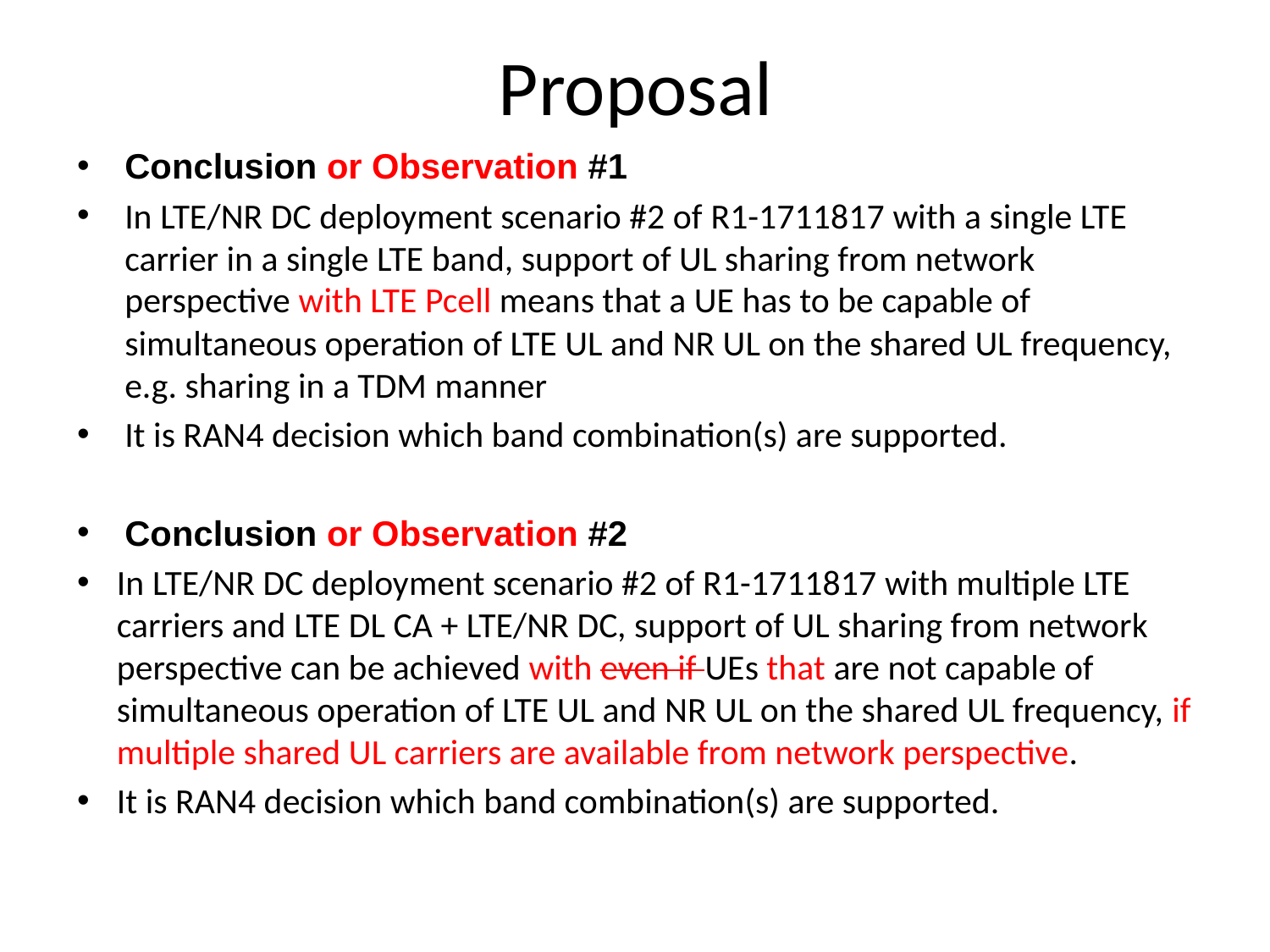

# Proposal
Conclusion or Observation #1
In LTE/NR DC deployment scenario #2 of R1-1711817 with a single LTE carrier in a single LTE band, support of UL sharing from network perspective with LTE Pcell means that a UE has to be capable of simultaneous operation of LTE UL and NR UL on the shared UL frequency, e.g. sharing in a TDM manner
It is RAN4 decision which band combination(s) are supported.

Conclusion or Observation #2
In LTE/NR DC deployment scenario #2 of R1-1711817 with multiple LTE carriers and LTE DL CA + LTE/NR DC, support of UL sharing from network perspective can be achieved with even if UEs that are not capable of simultaneous operation of LTE UL and NR UL on the shared UL frequency, if multiple shared UL carriers are available from network perspective.
It is RAN4 decision which band combination(s) are supported.